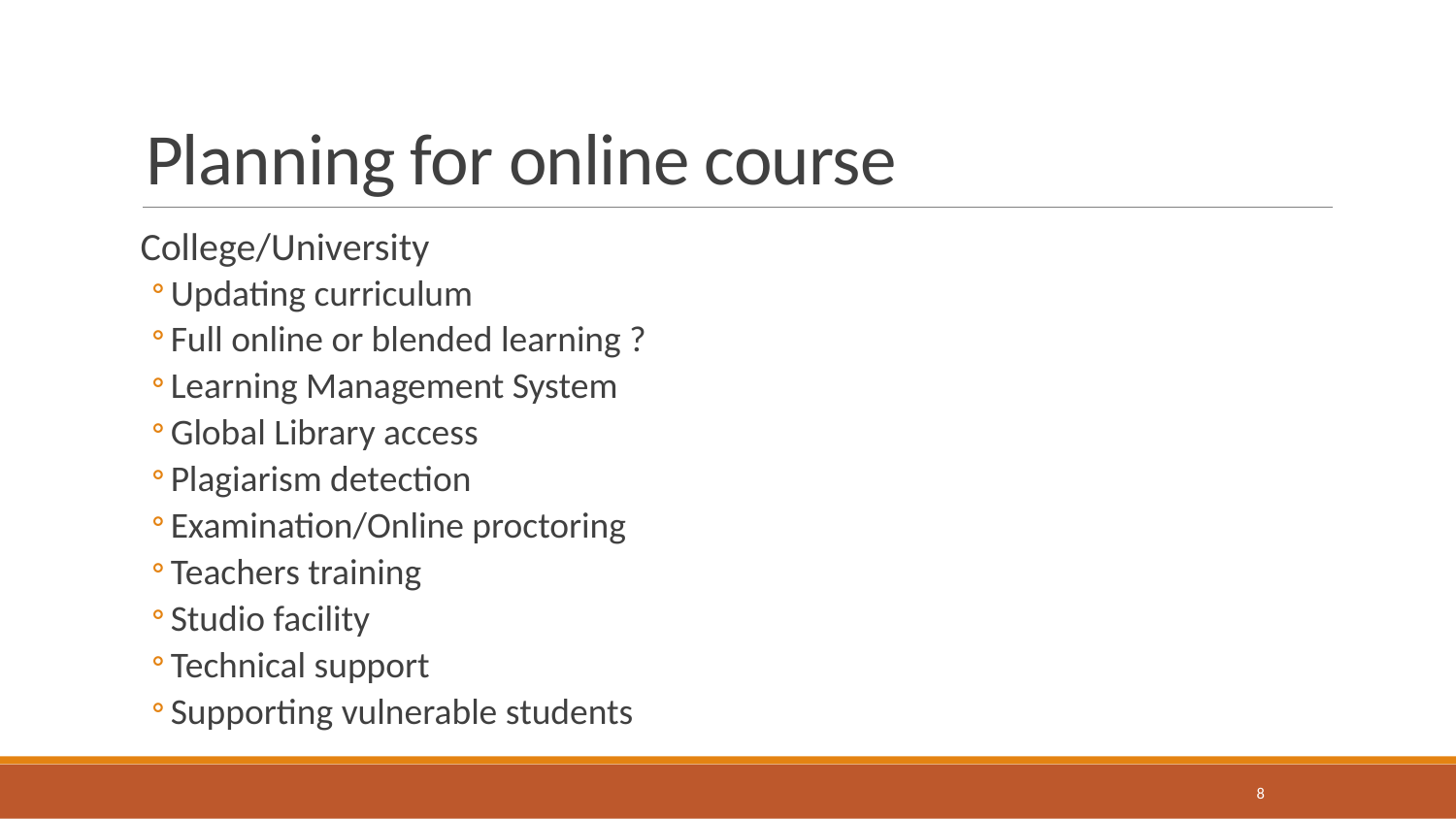

# Planning for online course
College/University
Updating curriculum
Full online or blended learning ?
Learning Management System
Global Library access
Plagiarism detection
Examination/Online proctoring
Teachers training
Studio facility
Technical support
Supporting vulnerable students
8